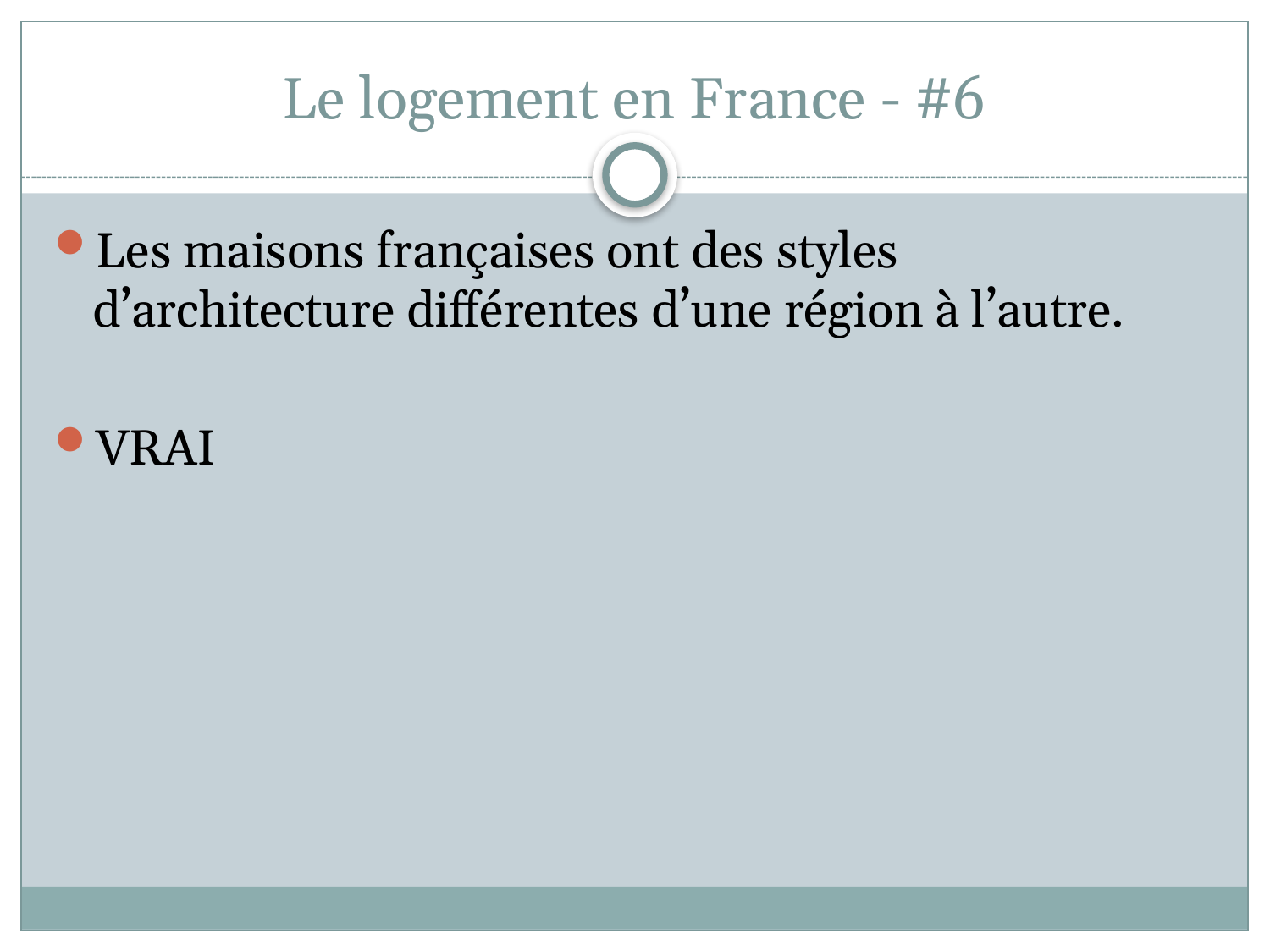

# Le logement en France - #6
Les maisons françaises ont des styles d’architecture différentes d’une région à l’autre.

VRAI